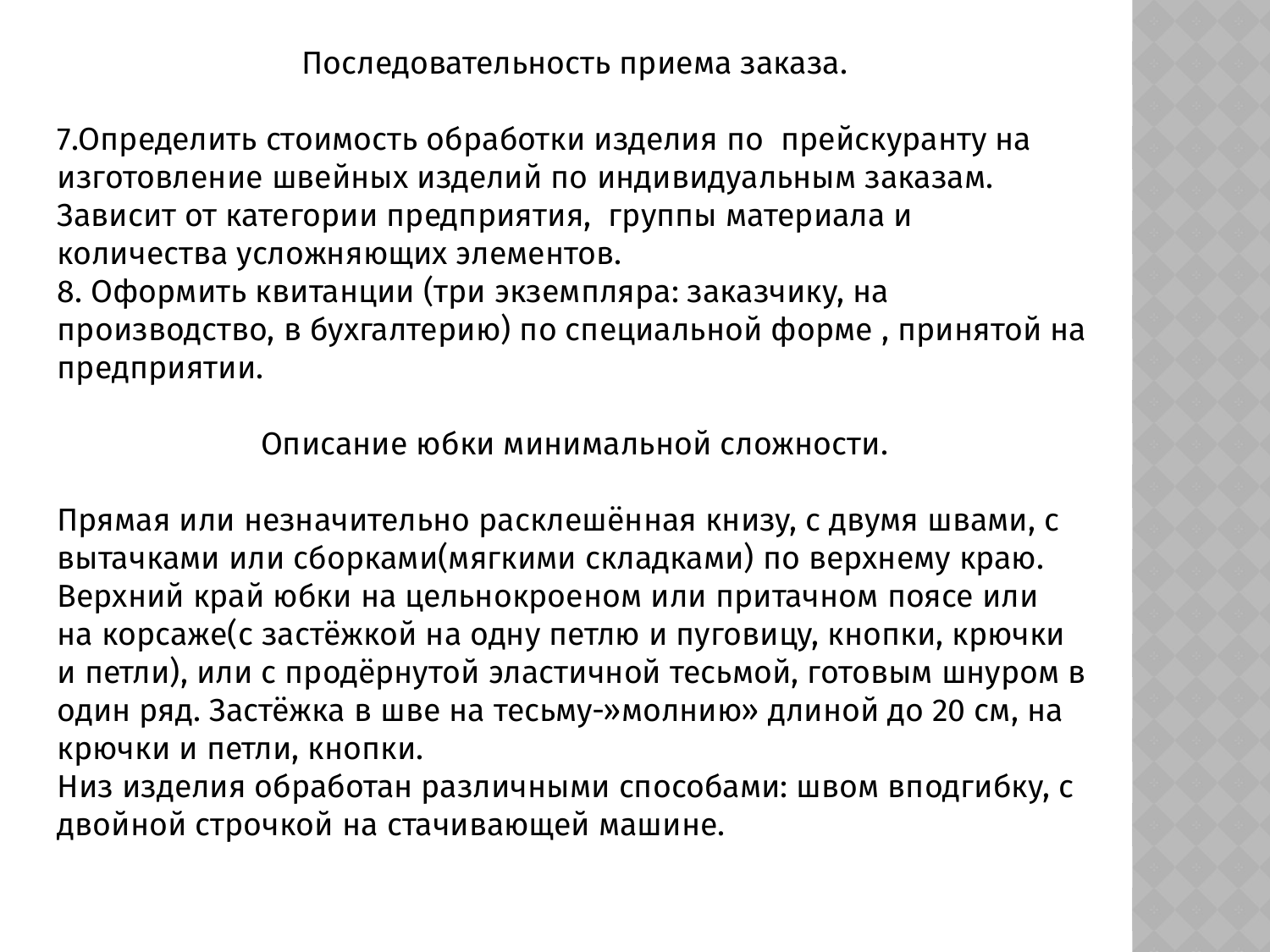

Последовательность приема заказа.

7.Определить стоимость обработки изделия по  прейскуранту на изготовление швейных изделий по индивидуальным заказам. Зависит от категории предприятия,  группы материала и количества усложняющих элементов.
8. Оформить квитанции (три экземпляра: заказчику, на производство, в бухгалтерию) по специальной форме , принятой на предприятии.

Описание юбки минимальной сложности.

Прямая или незначительно расклешённая книзу, с двумя швами, с вытачками или сборками(мягкими складками) по верхнему краю. Верхний край юбки на цельнокроеном или притачном поясе или  на корсаже(с застёжкой на одну петлю и пуговицу, кнопки, крючки и петли), или с продёрнутой эластичной тесьмой, готовым шнуром в один ряд. Застёжка в шве на тесьму-»молнию» длиной до 20 см, на крючки и петли, кнопки.
Низ изделия обработан различными способами: швом вподгибку, с двойной строчкой на стачивающей машине.